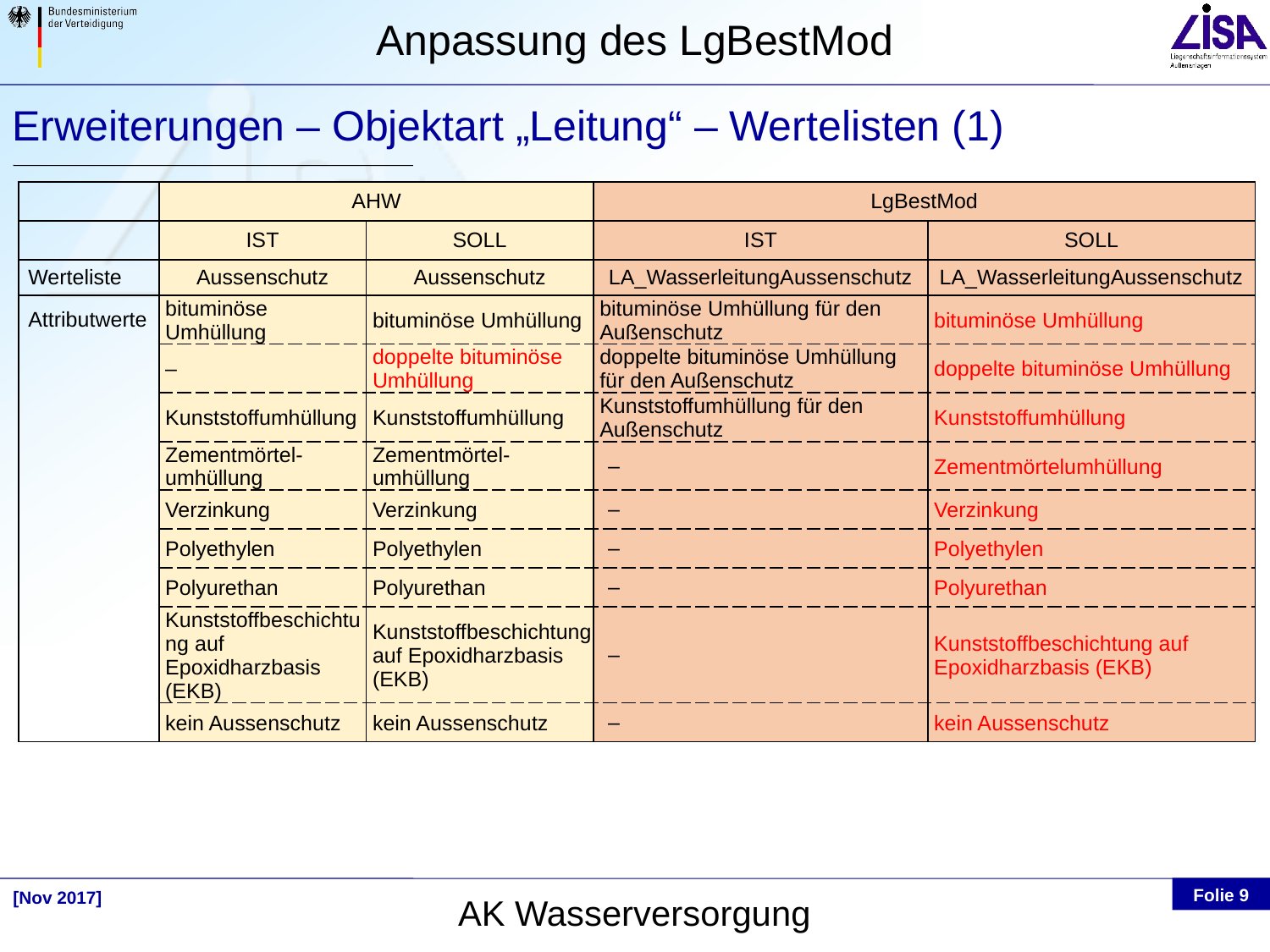

Erweiterungen – Objektart „Leitung“ – Wertelisten (1)

|  | AHW |  | LgBestMod |  |
| --- | --- | --- | --- | --- |
|  | IST | SOLL | IST | SOLL |
| Werteliste | Aussenschutz | Aussenschutz | LA\_WasserleitungAussenschutz | LA\_WasserleitungAussenschutz |
| Attributwerte | bituminöse Umhüllung | bituminöse Umhüllung | bituminöse Umhüllung für den Außenschutz | bituminöse Umhüllung |
|  | – | doppelte bituminöse Umhüllung | doppelte bituminöse Umhüllung für den Außenschutz | doppelte bituminöse Umhüllung |
|  | Kunststoffumhüllung | Kunststoffumhüllung | Kunststoffumhüllung für den Außenschutz | Kunststoffumhüllung |
|  | Zementmörtel-umhüllung | Zementmörtel-umhüllung | – | Zementmörtelumhüllung |
|  | Verzinkung | Verzinkung | – | Verzinkung |
|  | Polyethylen | Polyethylen | – | Polyethylen |
|  | Polyurethan | Polyurethan | – | Polyurethan |
|  | Kunststoffbeschichtung auf Epoxidharzbasis (EKB) | Kunststoffbeschichtung auf Epoxidharzbasis (EKB) | – | Kunststoffbeschichtung auf Epoxidharzbasis (EKB) |
|  | kein Aussenschutz | kein Aussenschutz | – | kein Aussenschutz |